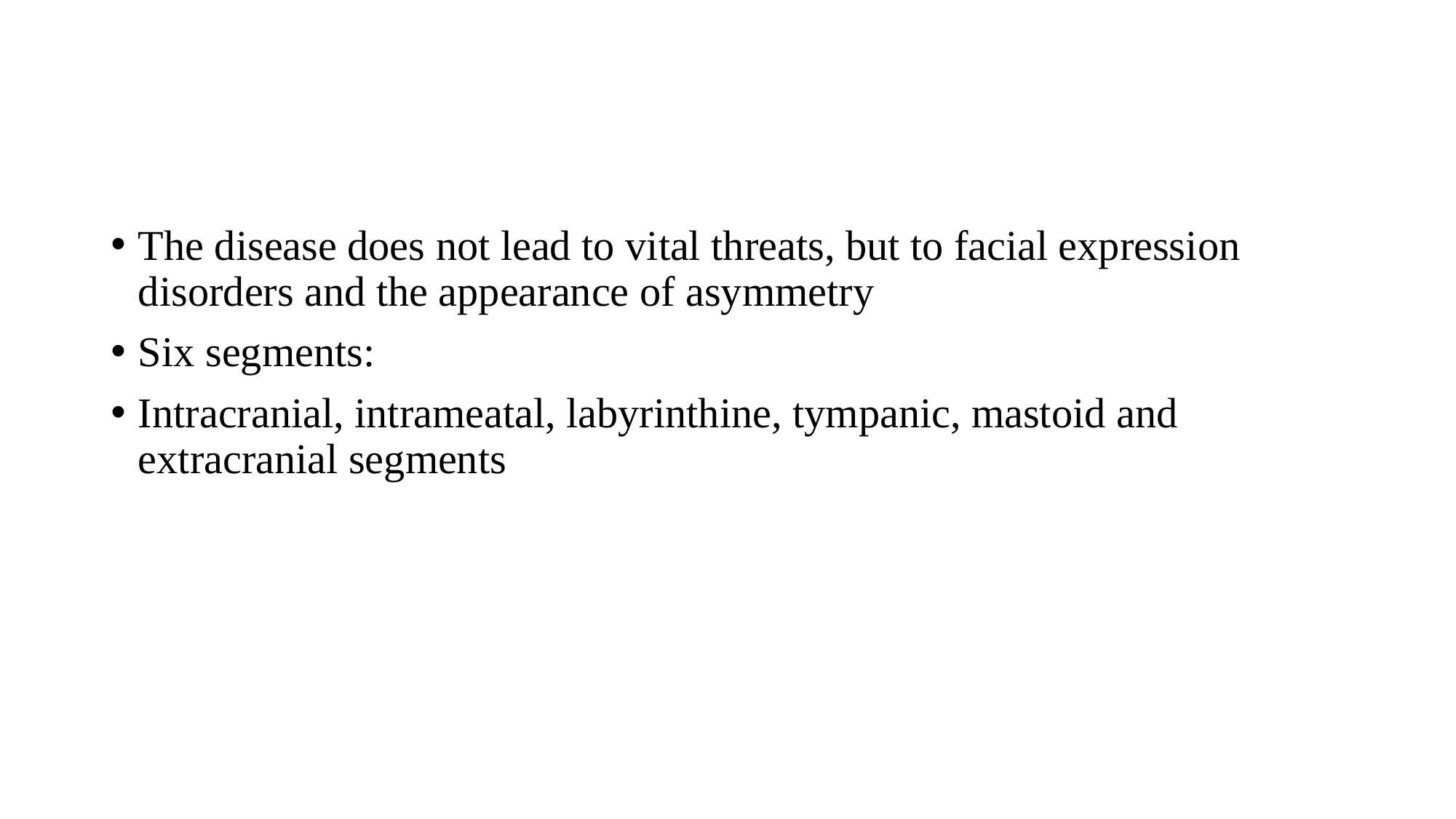

#
The disease does not lead to vital threats, but to facial expression disorders and the appearance of asymmetry
Six segments:
Intracranial, intrameatal, labyrinthine, tympanic, mastoid and extracranial segments